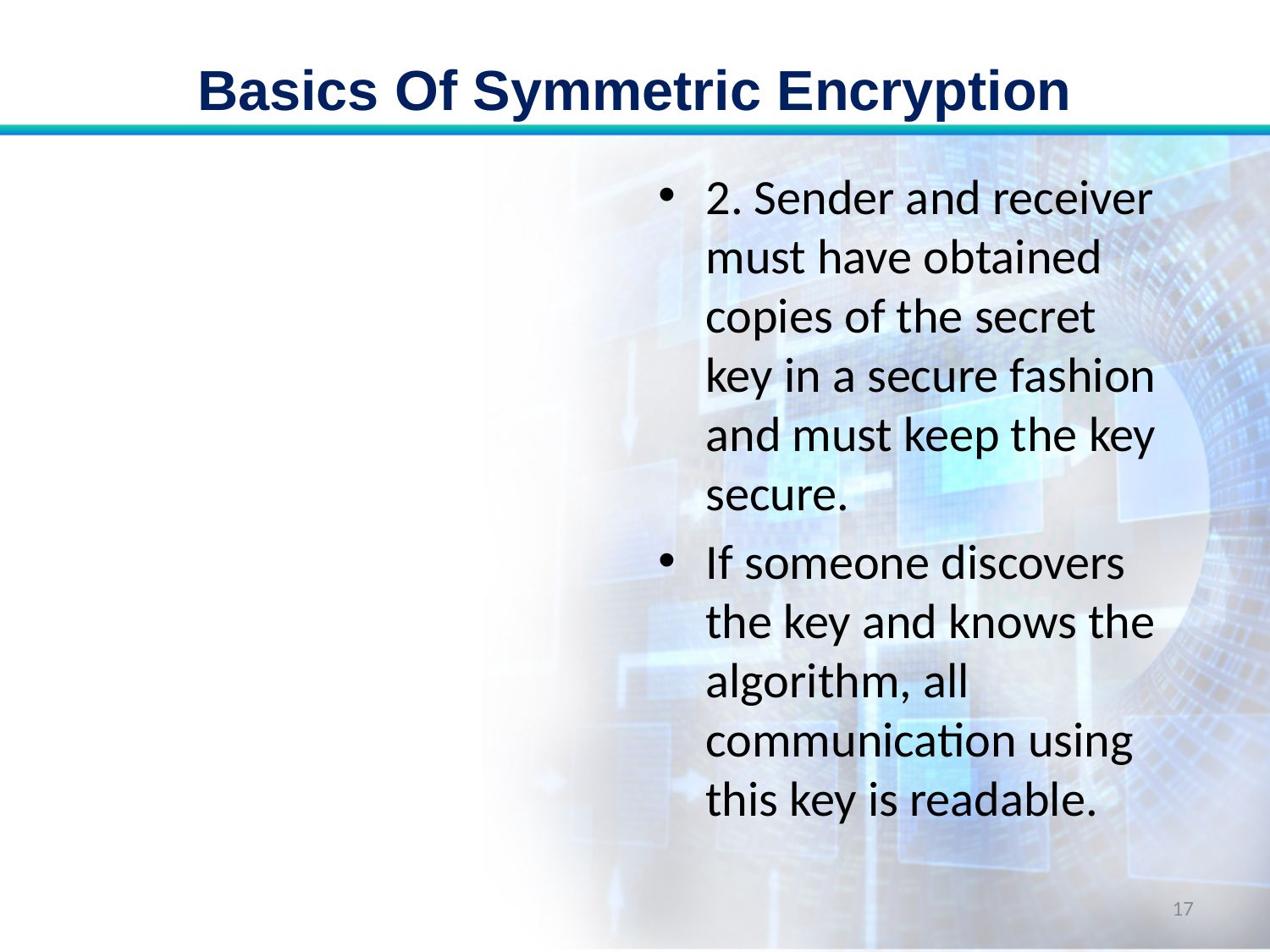

# Basics Of Symmetric Encryption
2. Sender and receiver must have obtained copies of the secret key in a secure fashion and must keep the key secure.
If someone discovers the key and knows the algorithm, all communication using this key is readable.
17